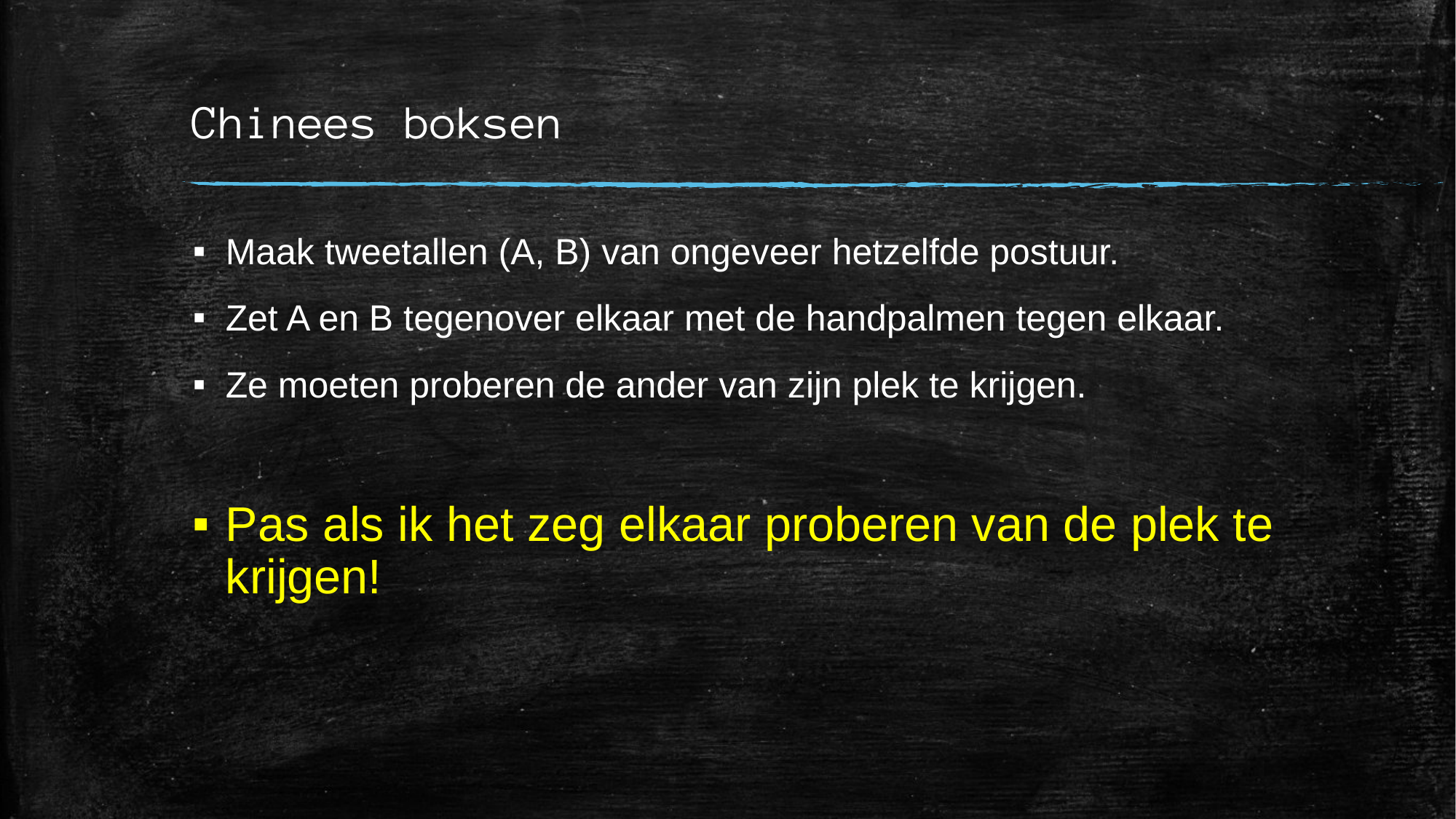

# Chinees boksen
Maak tweetallen (A, B) van ongeveer hetzelfde postuur.
Zet A en B tegenover elkaar met de handpalmen tegen elkaar.
Ze moeten proberen de ander van zijn plek te krijgen.

Pas als ik het zeg elkaar proberen van de plek te krijgen!